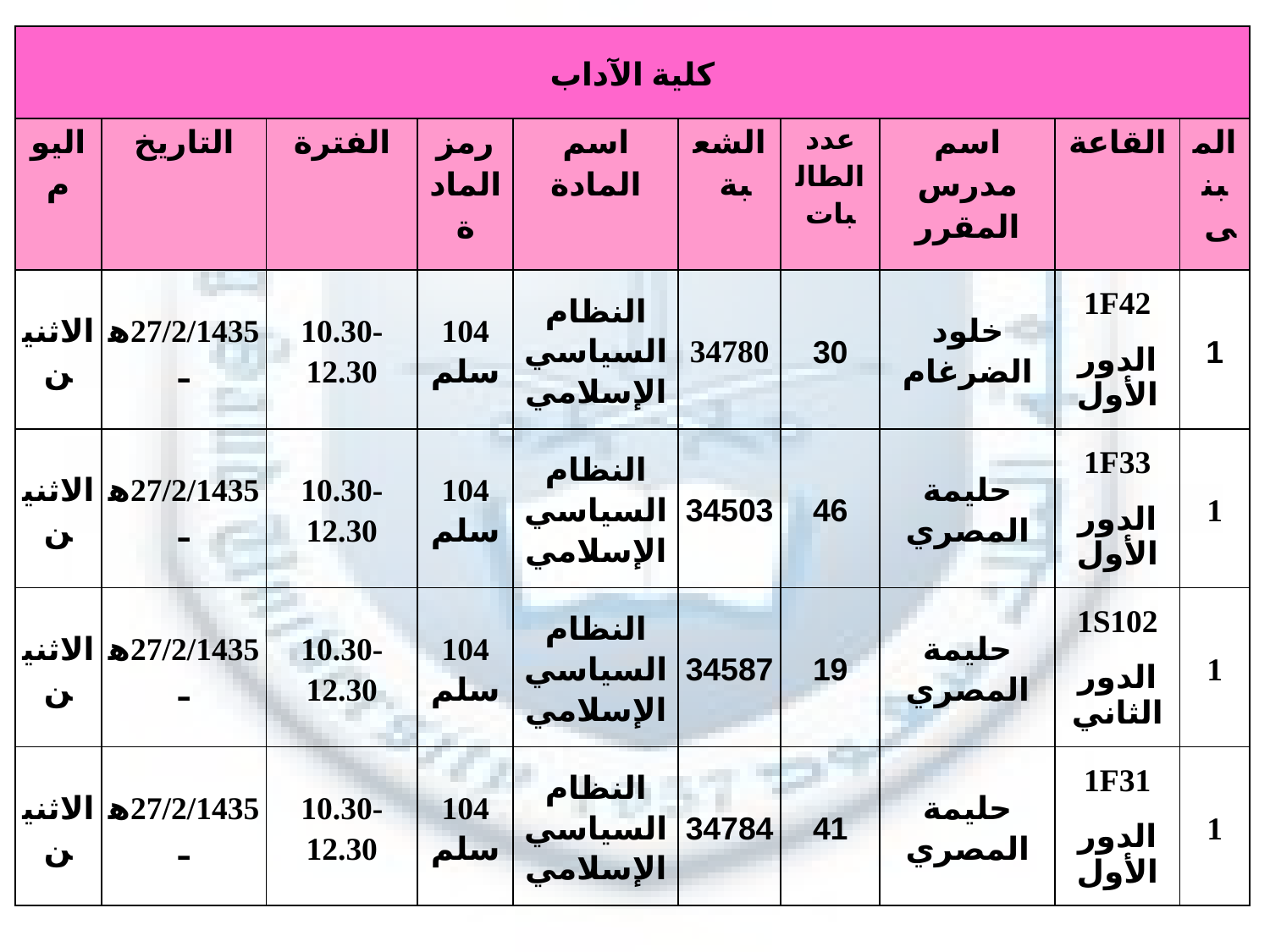

| كلية الآداب |  |  |  |  |  |  |  |  |  |
| --- | --- | --- | --- | --- | --- | --- | --- | --- | --- |
| اليوم | التاريخ | الفترة | رمز المادة | اسم المادة | الشعبة | عدد الطالبات | اسم مدرس المقرر | القاعة | المبنى |
| الاثنين | 27/2/1435هـ | 10.30-12.30 | 104 سلم | النظام السياسي الإسلامي | 34780 | 30 | خلود الضرغام | 1F42 الدور الأول | 1 |
| الاثنين | 27/2/1435هـ | 10.30-12.30 | 104 سلم | النظام السياسي الإسلامي | 34503 | 46 | حليمة المصري | 1F33 الدور الأول | 1 |
| الاثنين | 27/2/1435هـ | 10.30-12.30 | 104 سلم | النظام السياسي الإسلامي | 34587 | 19 | حليمة المصري | 1S102 الدور الثاني | 1 |
| الاثنين | 27/2/1435هـ | 10.30-12.30 | 104 سلم | النظام السياسي الإسلامي | 34784 | 41 | حليمة المصري | 1F31 الدور الأول | 1 |